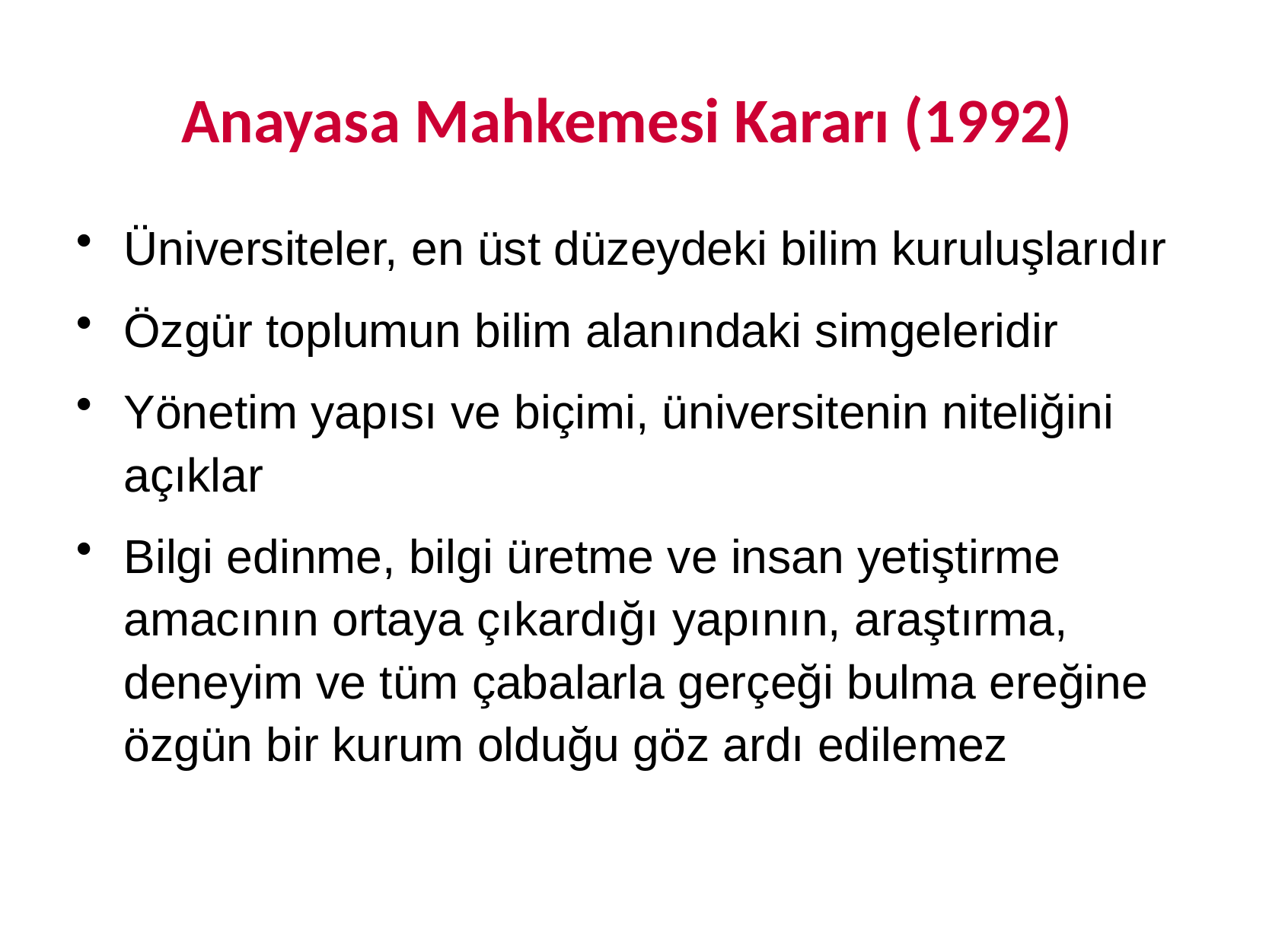

# Anayasa Mahkemesi Kararı (1992)
Üniversiteler, en üst düzeydeki bilim kuruluşlarıdır
Özgür toplumun bilim alanındaki simgeleridir
Yönetim yapısı ve biçimi, üniversitenin niteliğini açıklar
Bilgi edinme, bilgi üretme ve insan yetiştirme amacının ortaya çıkardığı yapının, araştırma, deneyim ve tüm çabalarla gerçeği bulma ereğine özgün bir kurum olduğu göz ardı edilemez